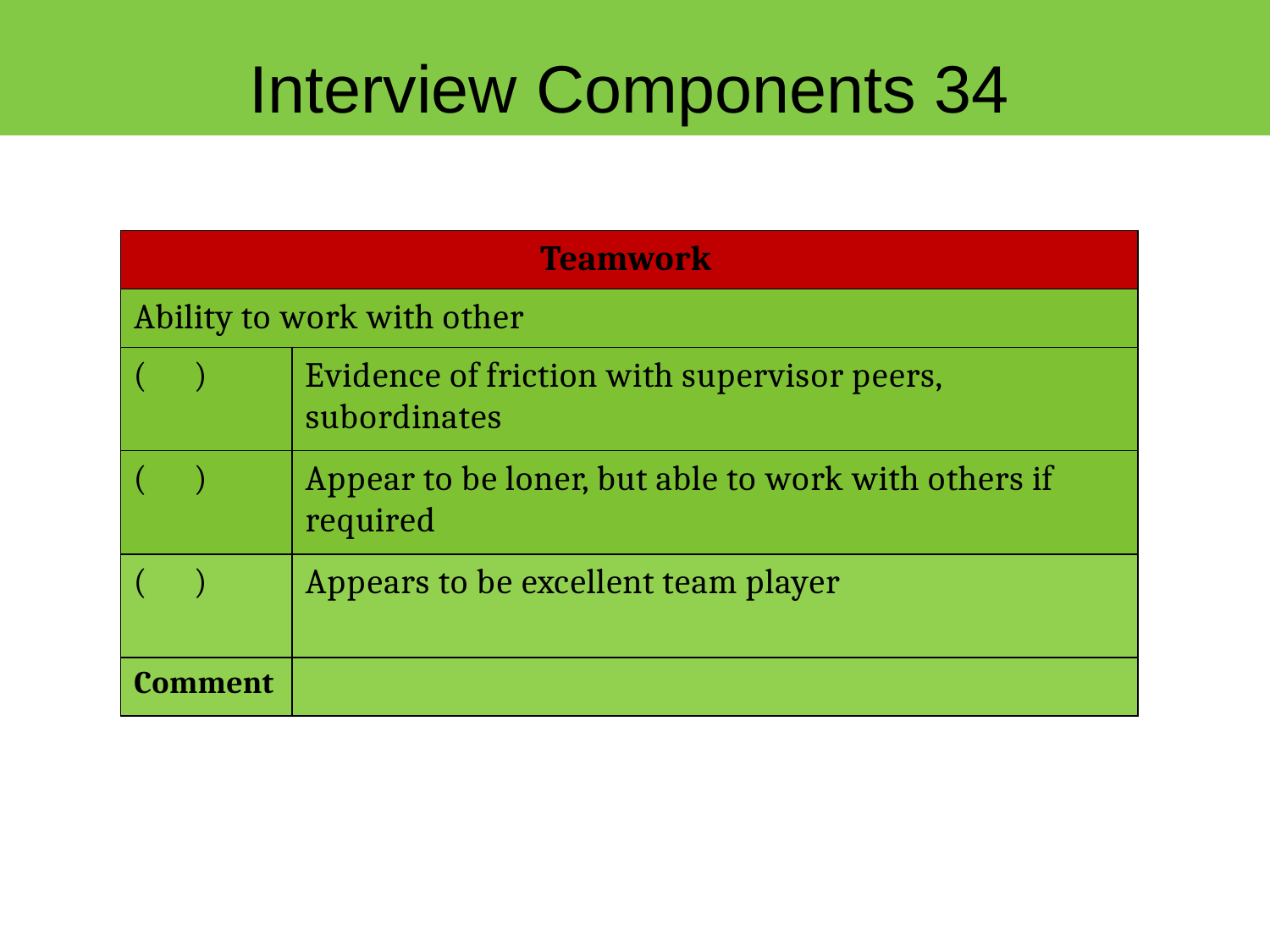

Interview Components 34

| Teamwork |  |
| --- | --- |
| Ability to work with other |  |
| ( ) | Evidence of friction with supervisor peers, subordinates |
| ( ) | Appear to be loner, but able to work with others if required |
| ( ) | Appears to be excellent team player |
| Comment |  |